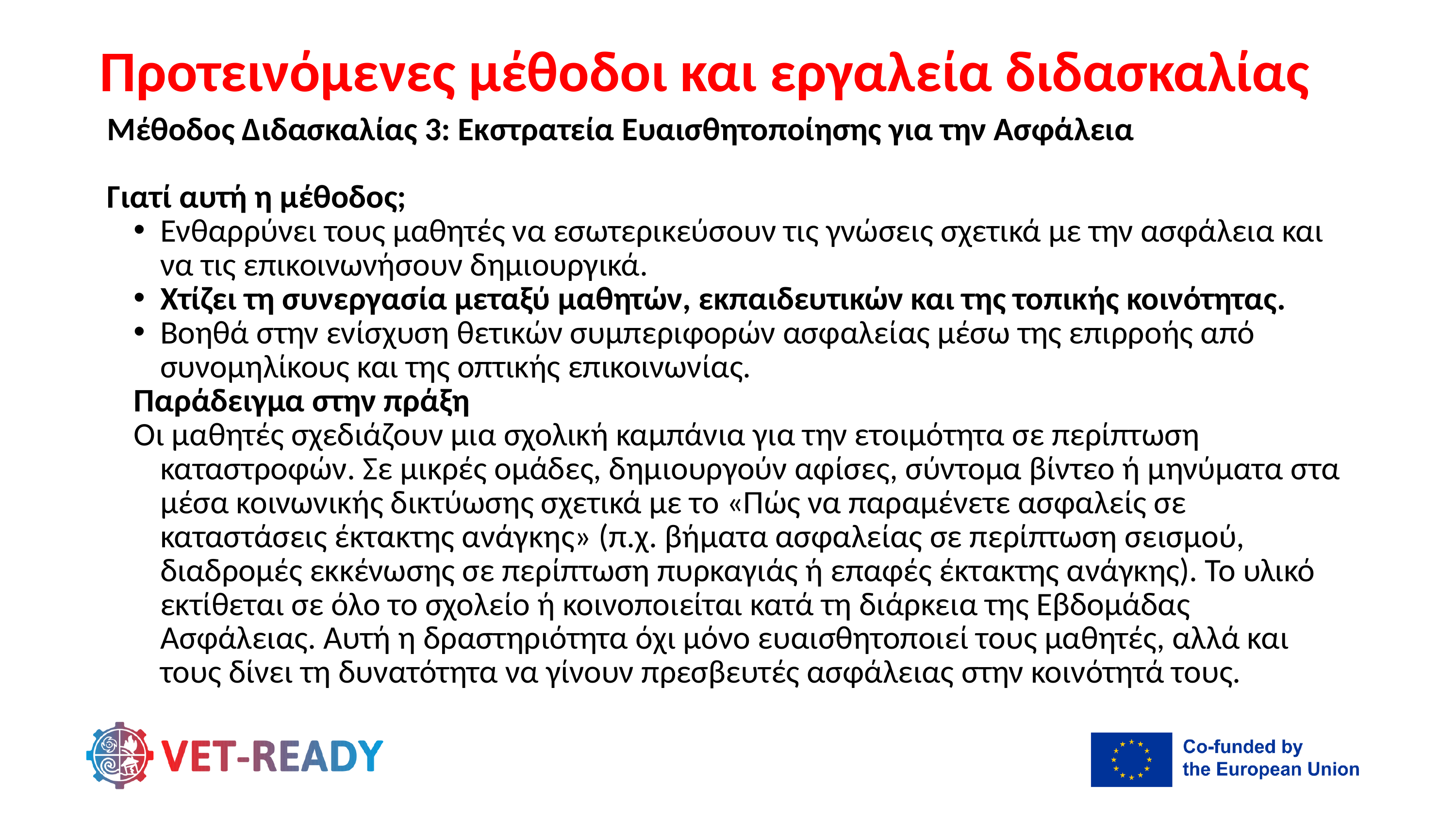

Προτεινόμενες μέθοδοι και εργαλεία διδασκαλίας
Μέθοδος Διδασκαλίας 3: Εκστρατεία Ευαισθητοποίησης για την Ασφάλεια

Γιατί αυτή η μέθοδος;
Ενθαρρύνει τους μαθητές να εσωτερικεύσουν τις γνώσεις σχετικά με την ασφάλεια και να τις επικοινωνήσουν δημιουργικά.
Χτίζει τη συνεργασία μεταξύ μαθητών, εκπαιδευτικών και της τοπικής κοινότητας.
Βοηθά στην ενίσχυση θετικών συμπεριφορών ασφαλείας μέσω της επιρροής από συνομηλίκους και της οπτικής επικοινωνίας.
Παράδειγμα στην πράξη
Οι μαθητές σχεδιάζουν μια σχολική καμπάνια για την ετοιμότητα σε περίπτωση καταστροφών. Σε μικρές ομάδες, δημιουργούν αφίσες, σύντομα βίντεο ή μηνύματα στα μέσα κοινωνικής δικτύωσης σχετικά με το «Πώς να παραμένετε ασφαλείς σε καταστάσεις έκτακτης ανάγκης» (π.χ. βήματα ασφαλείας σε περίπτωση σεισμού, διαδρομές εκκένωσης σε περίπτωση πυρκαγιάς ή επαφές έκτακτης ανάγκης). Το υλικό εκτίθεται σε όλο το σχολείο ή κοινοποιείται κατά τη διάρκεια της Εβδομάδας Ασφάλειας. Αυτή η δραστηριότητα όχι μόνο ευαισθητοποιεί τους μαθητές, αλλά και τους δίνει τη δυνατότητα να γίνουν πρεσβευτές ασφάλειας στην κοινότητά τους.